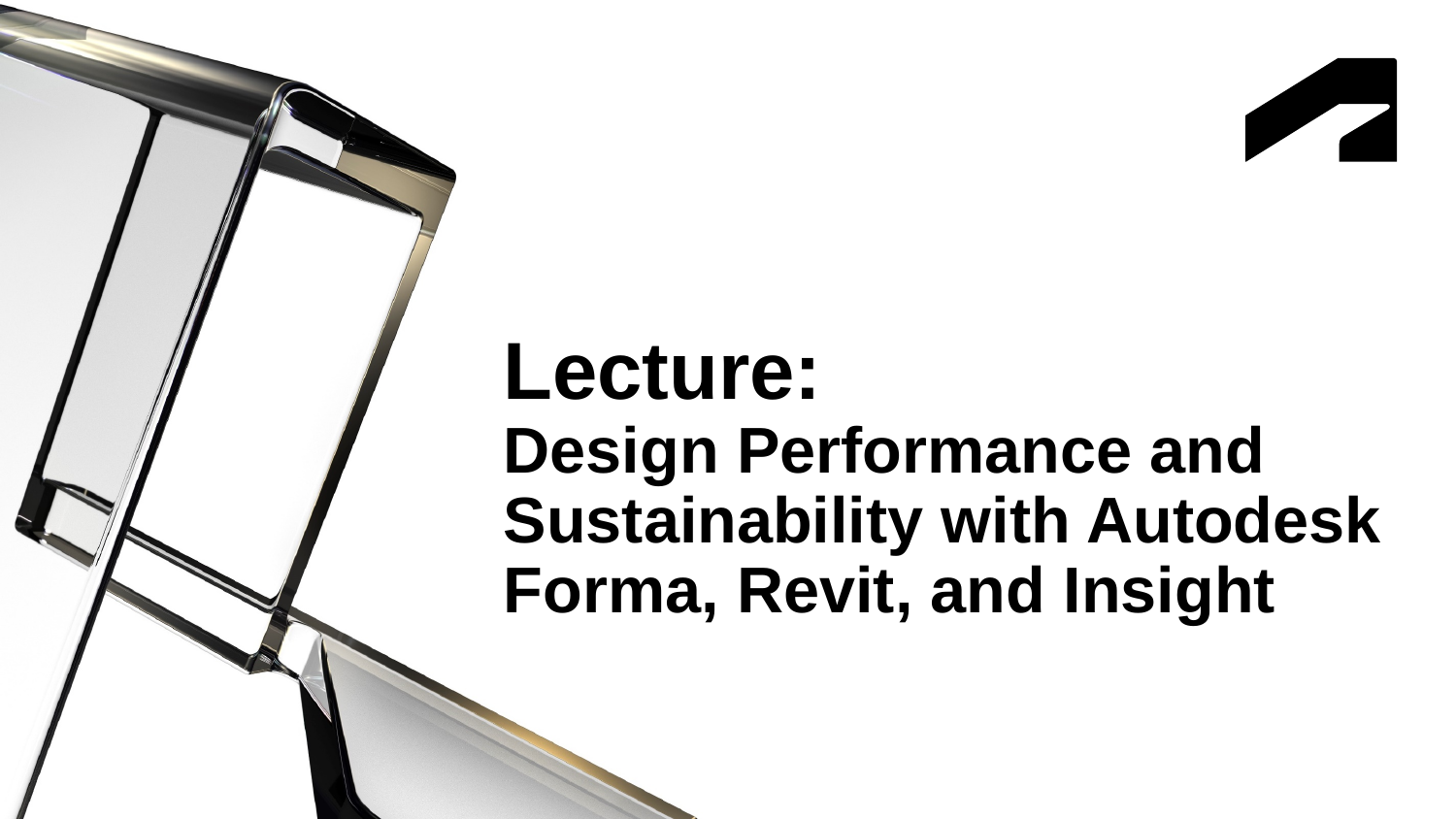

# Lecture: Design Performance and Sustainability with Autodesk Forma, Revit, and Insight